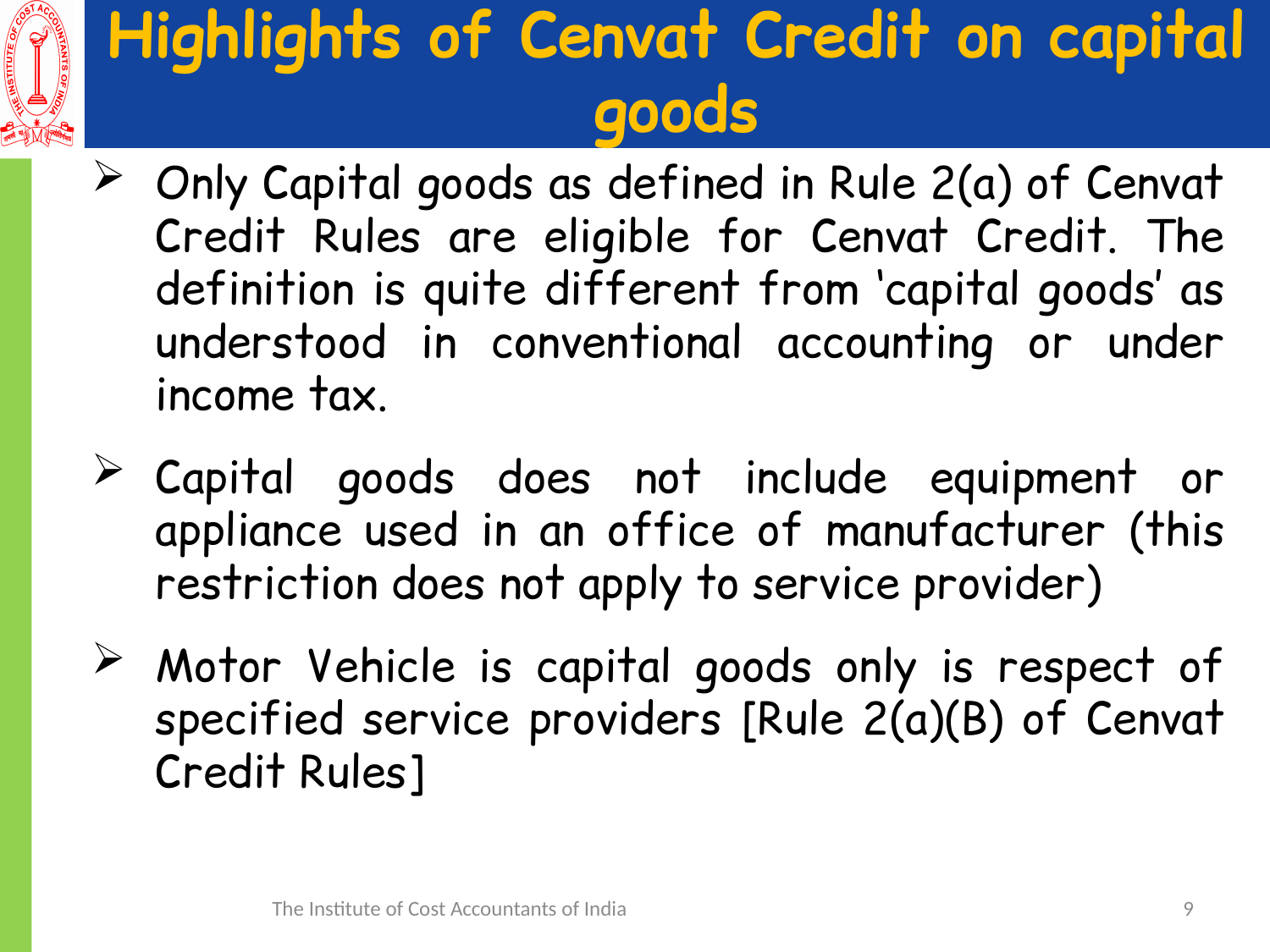

# Highlights of Cenvat Credit on capital goods
Only Capital goods as defined in Rule 2(a) of Cenvat Credit Rules are eligible for Cenvat Credit. The definition is quite different from ‘capital goods’ as understood in conventional accounting or under income tax.
Capital goods does not include equipment or appliance used in an office of manufacturer (this restriction does not apply to service provider)
Motor Vehicle is capital goods only is respect of specified service providers [Rule 2(a)(B) of Cenvat Credit Rules]

The Institute of Cost Accountants of India
9